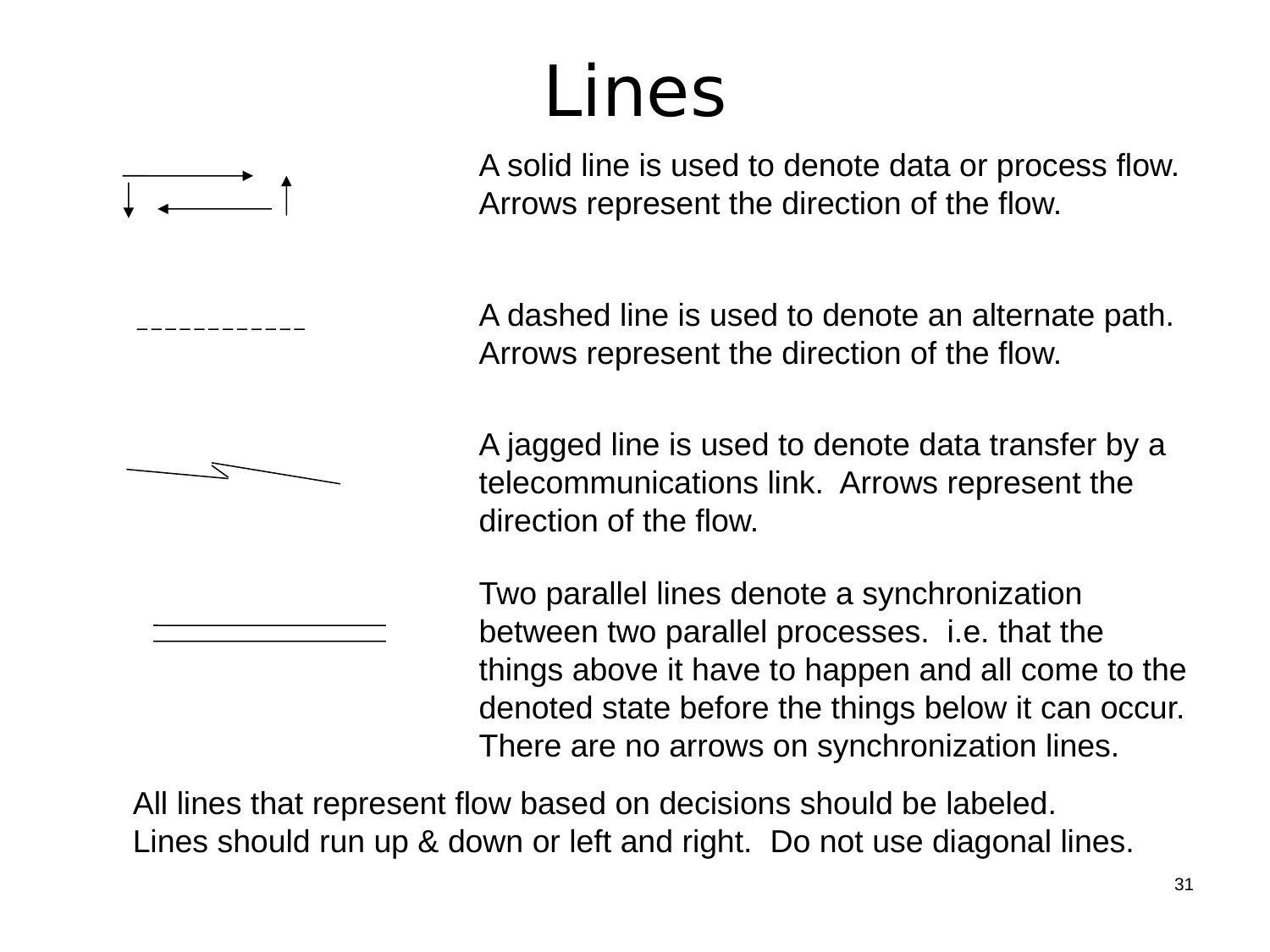

# Lines
A solid line is used to denote data or process flow.  Arrows represent the direction of the flow.

A dashed line is used to denote an alternate path.  Arrows represent the direction of the flow.

A jagged line is used to denote data transfer by a telecommunications link.  Arrows represent the direction of the flow.

Two parallel lines denote a synchronization between two parallel processes.  i.e. that the things above it have to happen and all come to the denoted state before the things below it can occur. There are no arrows on synchronization lines.

All lines that represent flow based on decisions should be labeled.
Lines should run up & down or left and right.  Do not use diagonal lines.
31